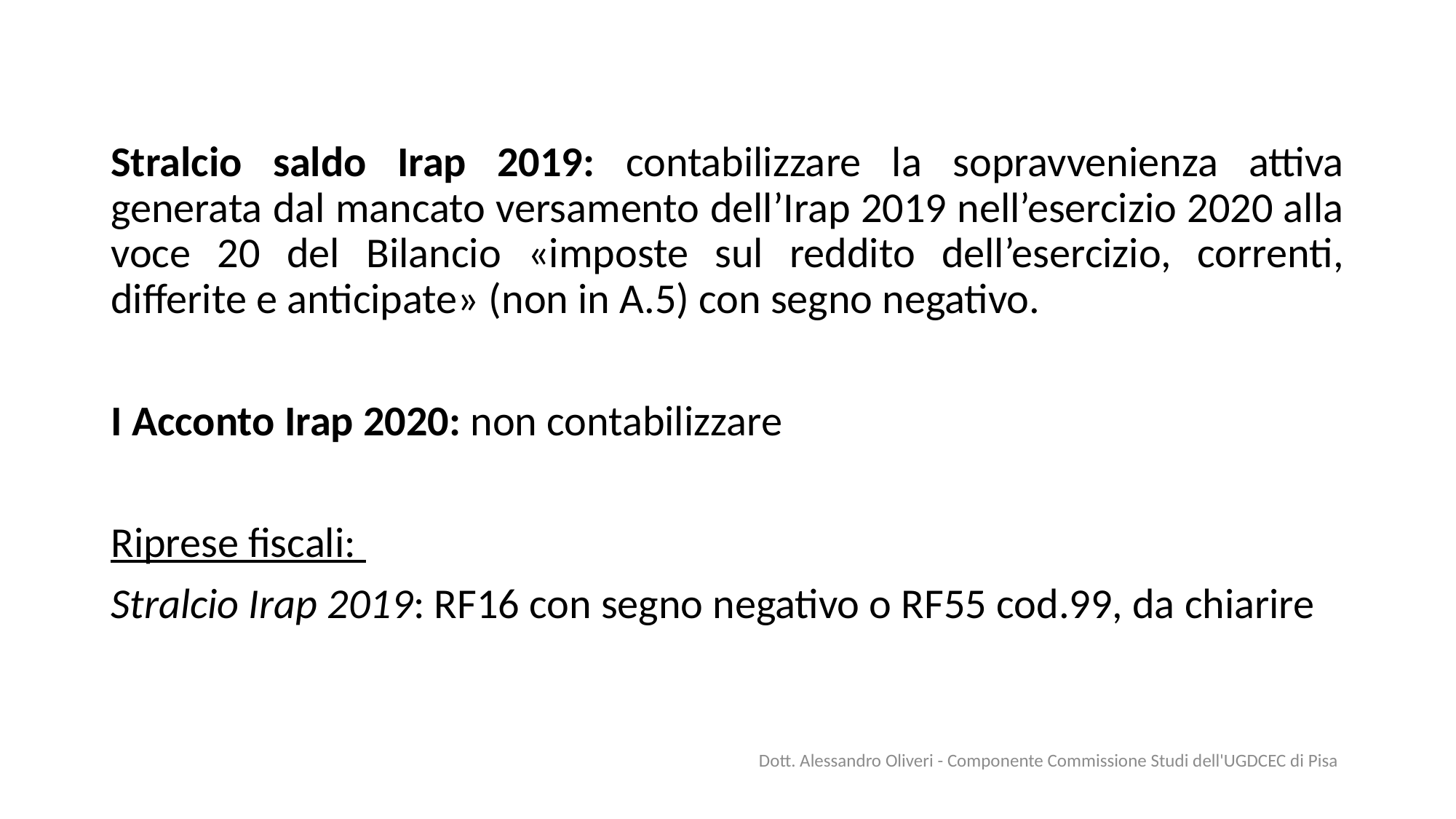

Stralcio saldo Irap 2019: contabilizzare la sopravvenienza attiva generata dal mancato versamento dell’Irap 2019 nell’esercizio 2020 alla voce 20 del Bilancio «imposte sul reddito dell’esercizio, correnti, differite e anticipate» (non in A.5) con segno negativo.

I Acconto Irap 2020: non contabilizzare

Riprese fiscali:
Stralcio Irap 2019: RF16 con segno negativo o RF55 cod.99, da chiarire
Dott. Alessandro Oliveri - Componente Commissione Studi dell'UGDCEC di Pisa